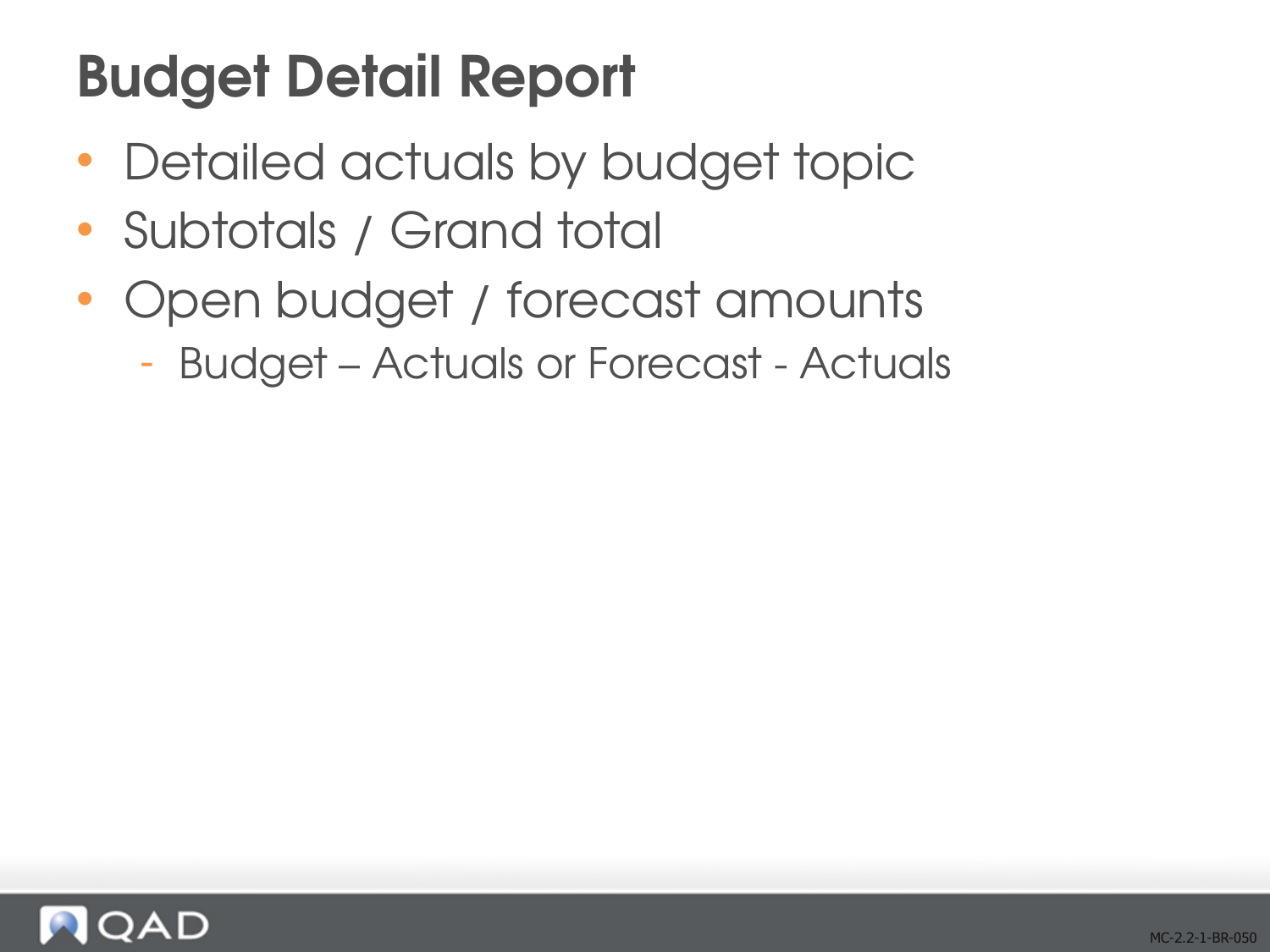

# Budget Detail Report
Detailed actuals by budget topic
Subtotals / Grand total
Open budget / forecast amounts
Budget – Actuals or Forecast - Actuals
MC-2.2-1-BR-050